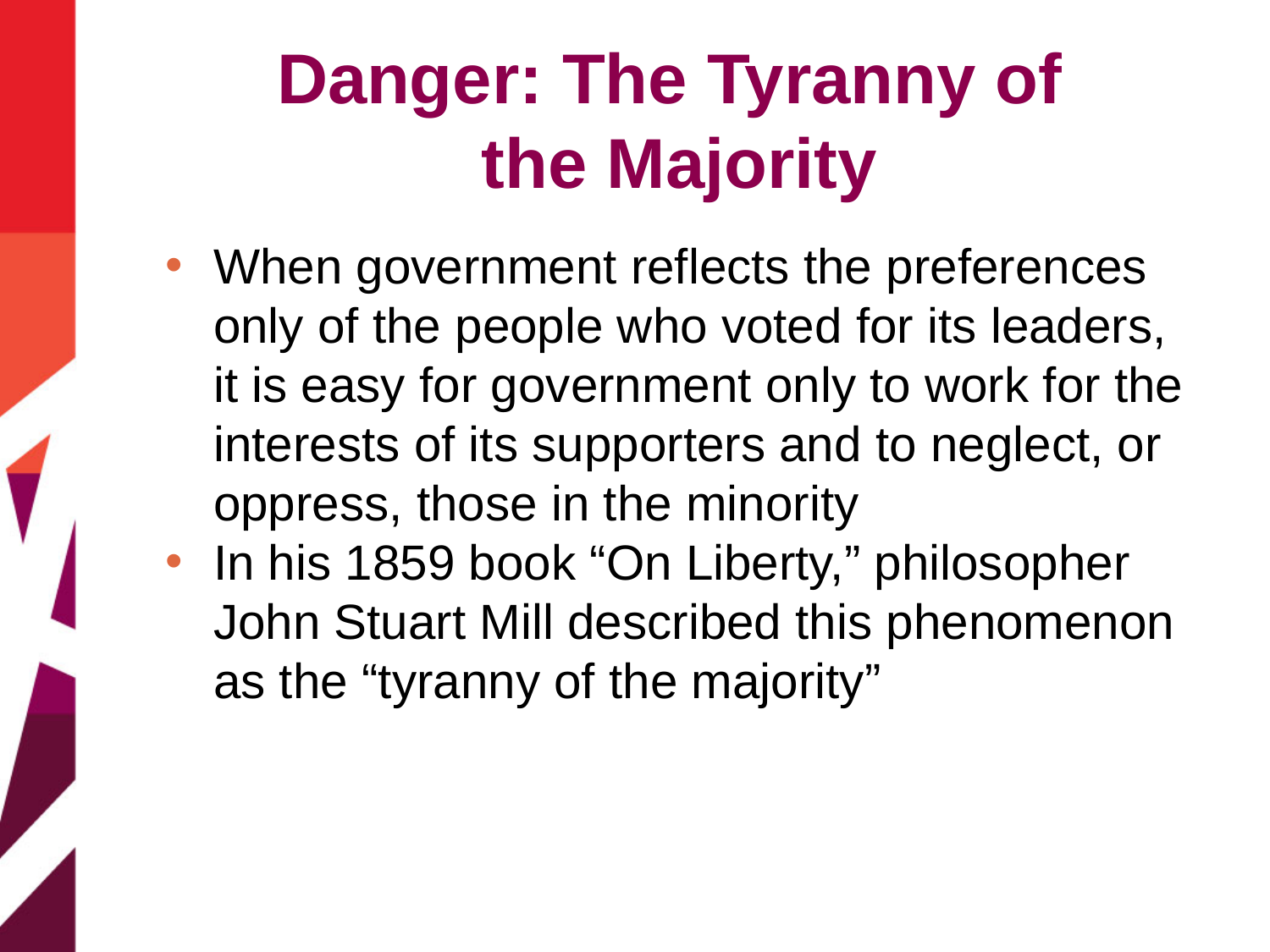

# Danger: The Tyranny of the Majority
When government reflects the preferences only of the people who voted for its leaders, it is easy for government only to work for the interests of its supporters and to neglect, or oppress, those in the minority
In his 1859 book “On Liberty,” philosopher John Stuart Mill described this phenomenon as the “tyranny of the majority”